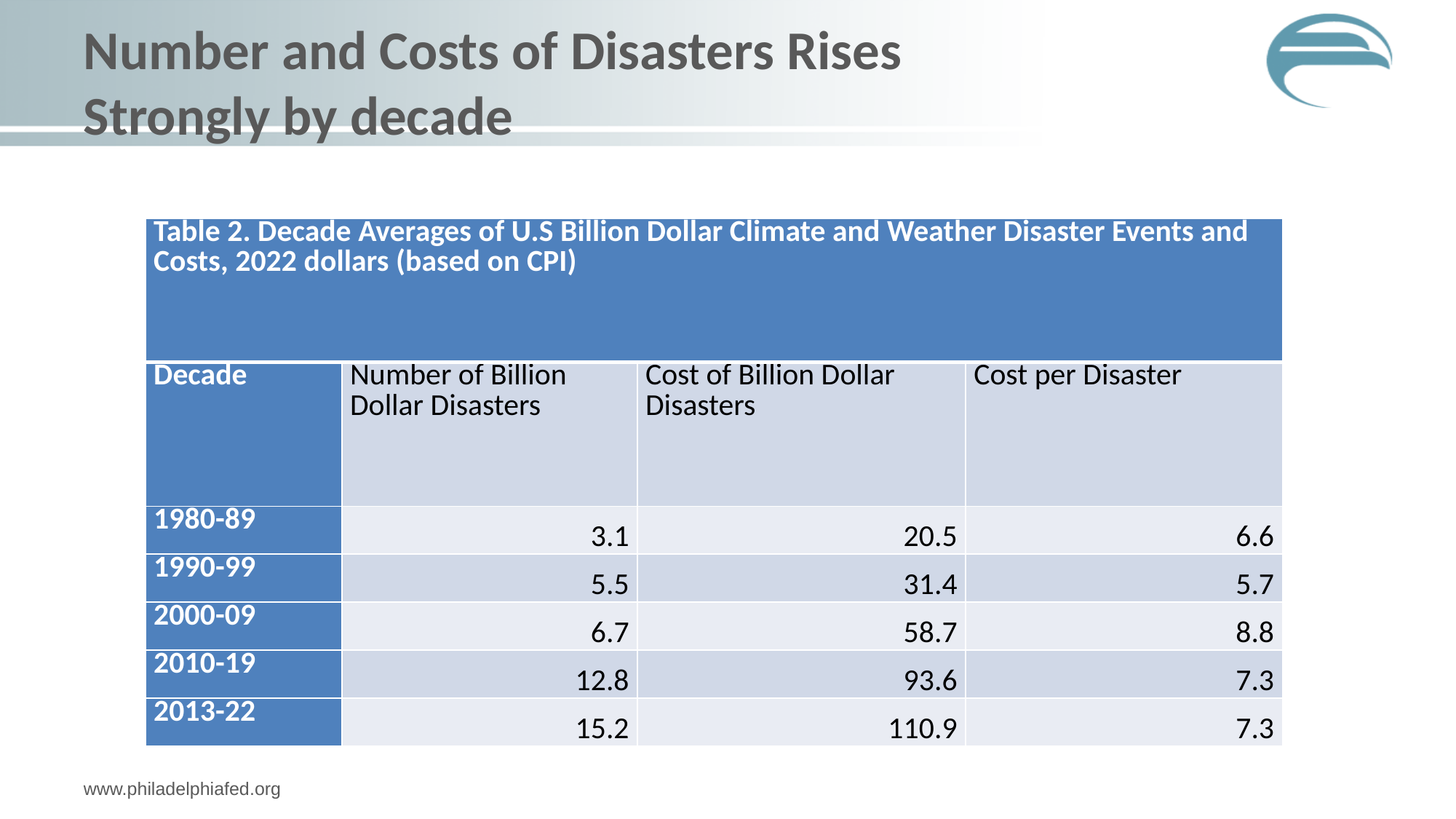

# Number and Costs of Disasters Rises Strongly by decade
| Table 2. Decade Averages of U.S Billion Dollar Climate and Weather Disaster Events and Costs, 2022 dollars (based on CPI) |  |  |  |
| --- | --- | --- | --- |
| Decade | Number of Billion Dollar Disasters | Cost of Billion Dollar Disasters | Cost per Disaster |
| 1980-89 | 3.1 | 20.5 | 6.6 |
| 1990-99 | 5.5 | 31.4 | 5.7 |
| 2000-09 | 6.7 | 58.7 | 8.8 |
| 2010-19 | 12.8 | 93.6 | 7.3 |
| 2013-22 | 15.2 | 110.9 | 7.3 |
www.philadelphiafed.org